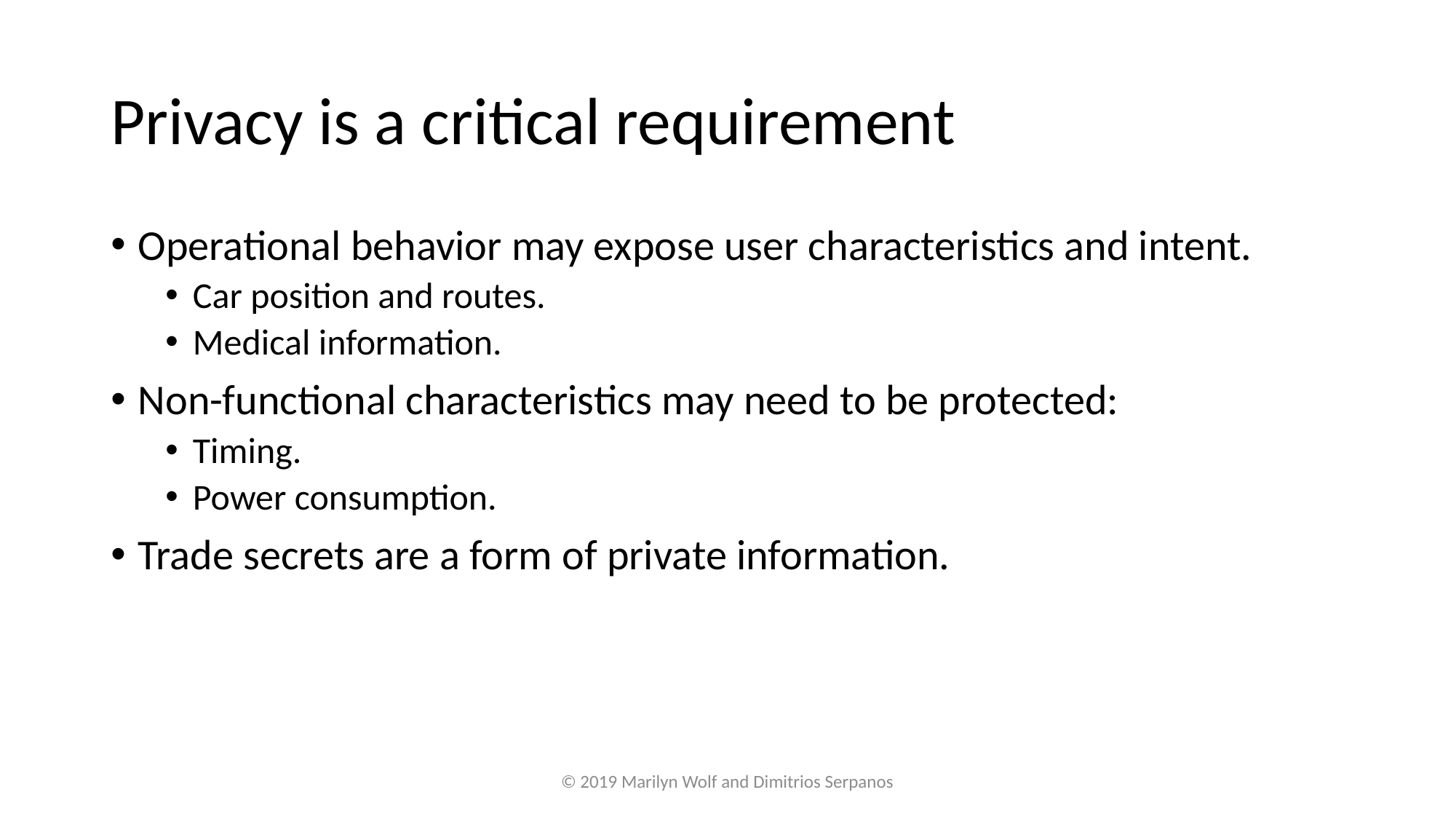

# Privacy is a critical requirement
Operational behavior may expose user characteristics and intent.
Car position and routes.
Medical information.
Non-functional characteristics may need to be protected:
Timing.
Power consumption.
Trade secrets are a form of private information.
© 2019 Marilyn Wolf and Dimitrios Serpanos